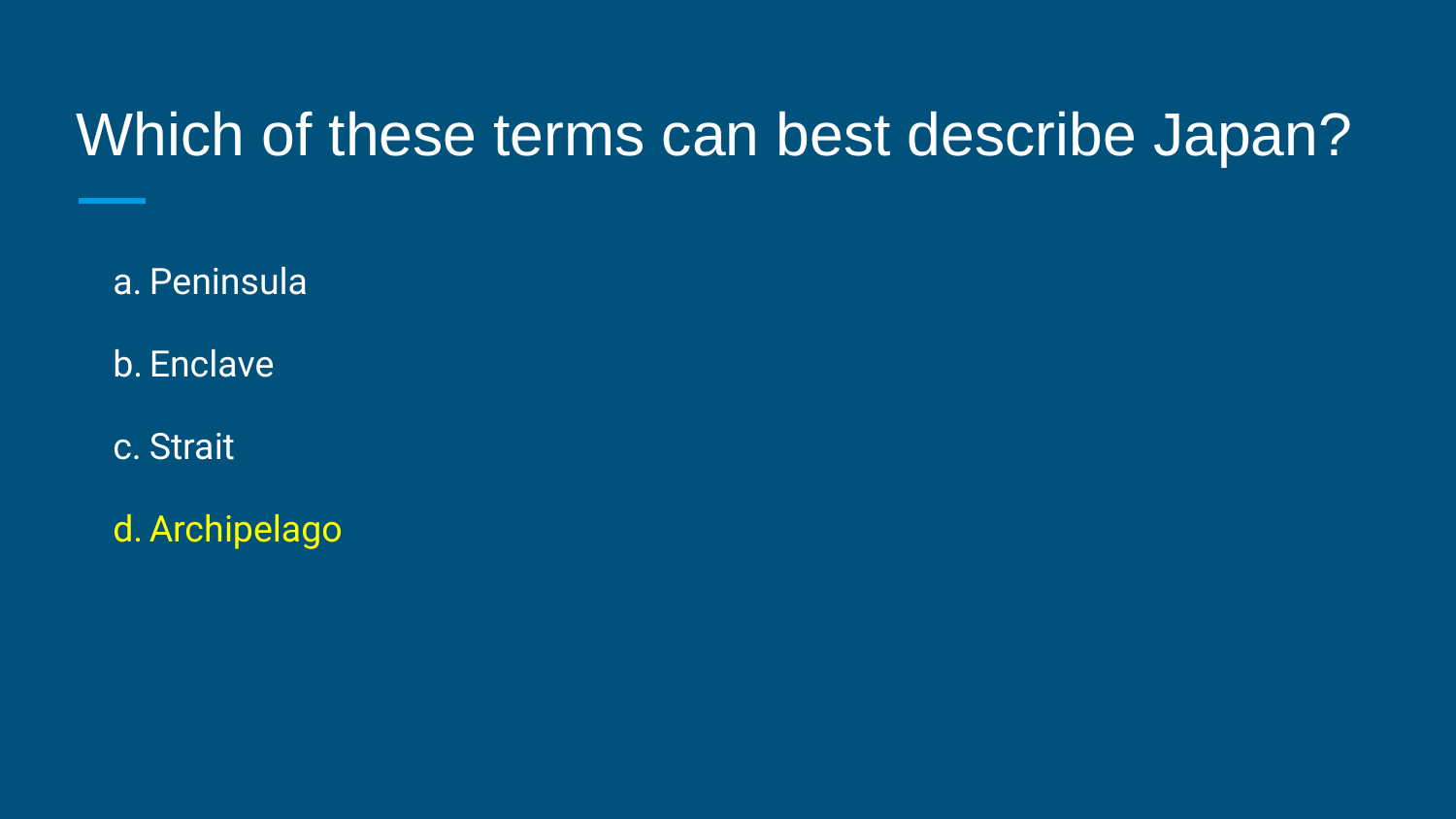

# Which of these terms can best describe Japan?
Peninsula
Enclave
Strait
Archipelago